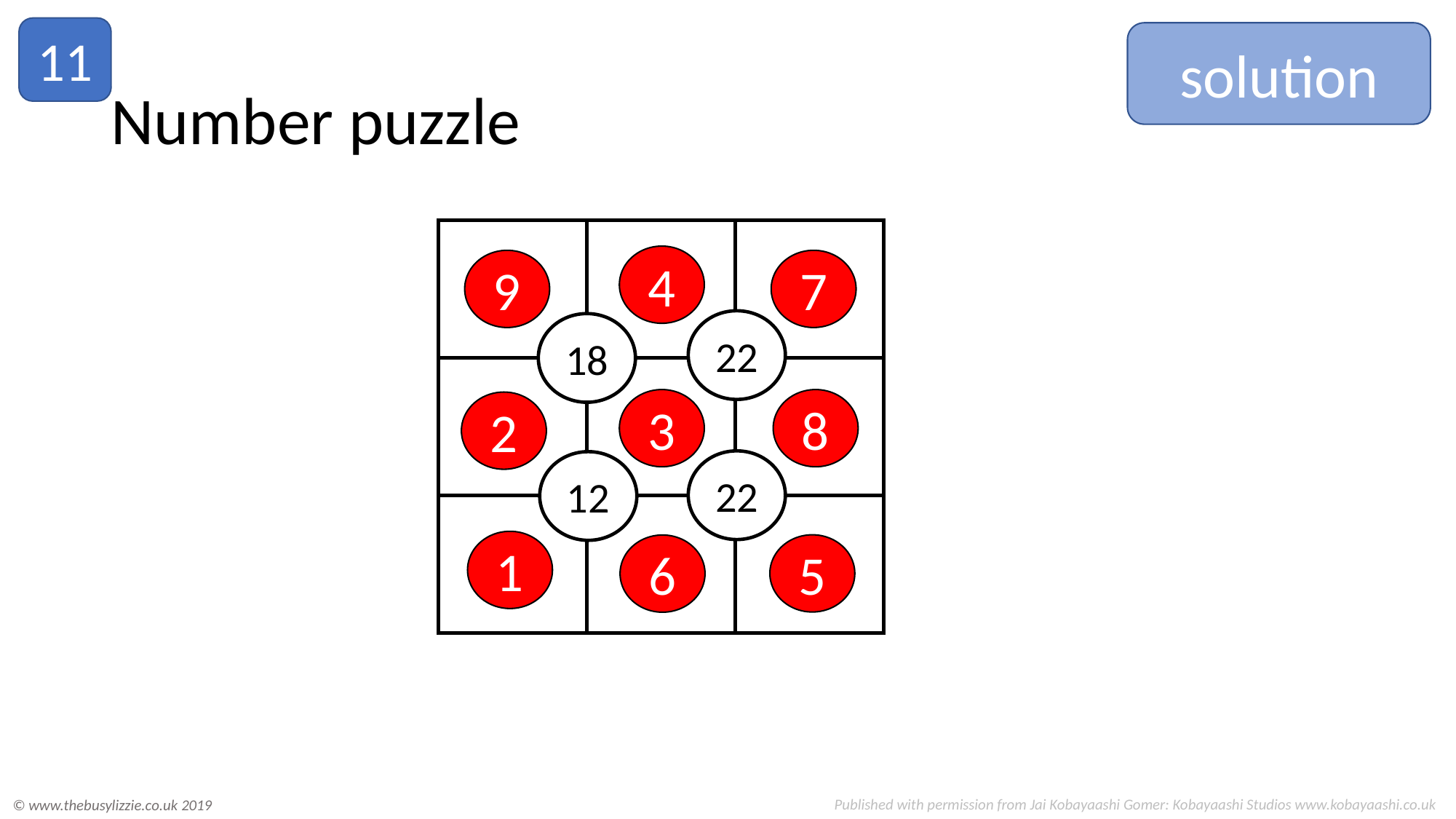

11
solution
# Number puzzle

22
18

22
12

4
9
7
8
3
2
1
5
6
Published with permission from Jai Kobayaashi Gomer: Kobayaashi Studios www.kobayaashi.co.uk
© www.thebusylizzie.co.uk 2019